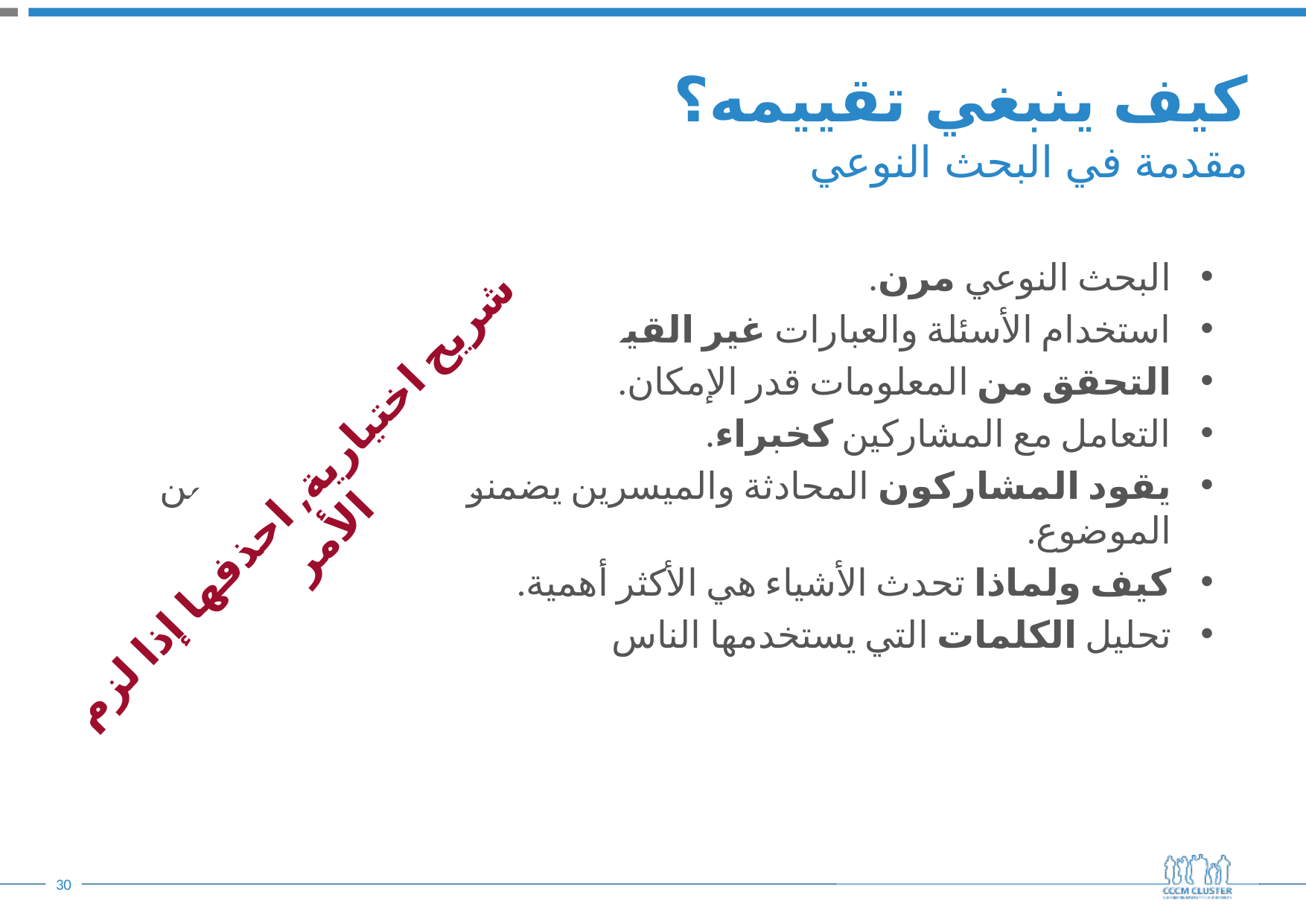

# كيف ينبغي تقييمه؟ مقدمة في البحث النوعي
البحث النوعي مرن.
استخدام الأسئلة والعبارات غير القيادية.
التحقق من المعلومات قدر الإمكان.
التعامل مع المشاركين كخبراء.
يقود المشاركون المحادثة والميسرين يضمنون فقط بقاءهم ضمن الموضوع.
كيف ولماذا تحدث الأشياء هي الأكثر أهمية.
تحليل الكلمات التي يستخدمها الناس
شريح اختيارية, احذفها إذا لزم الأمر